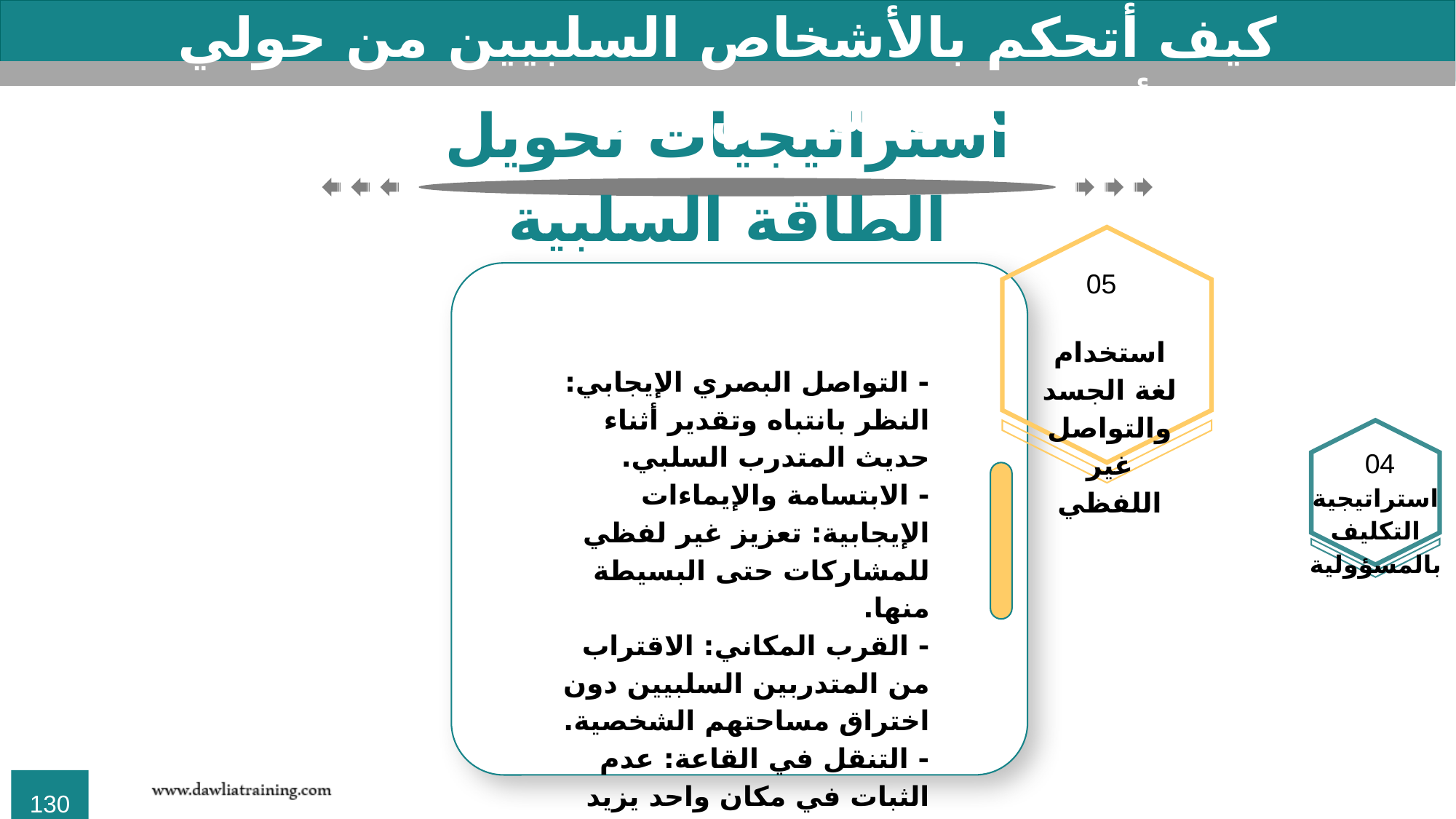

كيف أتحكم بالأشخاص السلبيين من حولي وأحولهم لكتلة من النشاط والقوة؟
استراتيجيات تحويل الطاقة السلبية

05
استخدام لغة الجسد والتواصل غير اللفظي

- التواصل البصري الإيجابي: النظر بانتباه وتقدير أثناء حديث المتدرب السلبي.
- الابتسامة والإيماءات الإيجابية: تعزيز غير لفظي للمشاركات حتى البسيطة منها.
- القرب المكاني: الاقتراب من المتدربين السلبيين دون اختراق مساحتهم الشخصية.
- التنقل في القاعة: عدم الثبات في مكان واحد يزيد من ديناميكية الجلسة.

04
استراتيجية التكليف بالمسؤولية